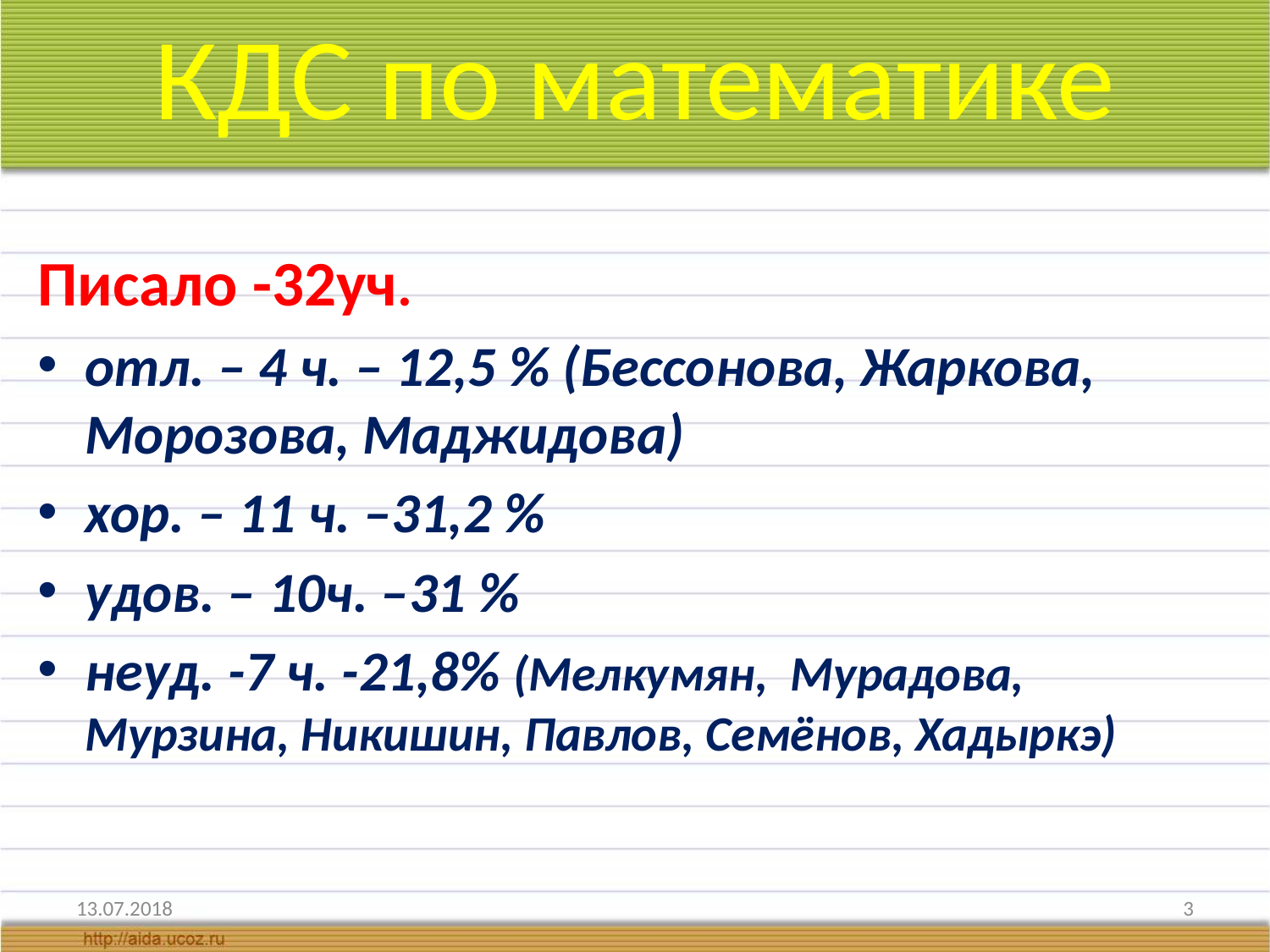

# КДС по математике
Писало -32уч.
отл. – 4 ч. – 12,5 % (Бессонова, Жаркова, Морозова, Маджидова)
хор. – 11 ч. –31,2 %
удов. – 10ч. –31 %
неуд. -7 ч. -21,8% (Мелкумян,  Мурадова, Мурзина, Никишин, Павлов, Семёнов, Хадыркэ)

13.07.2018
3